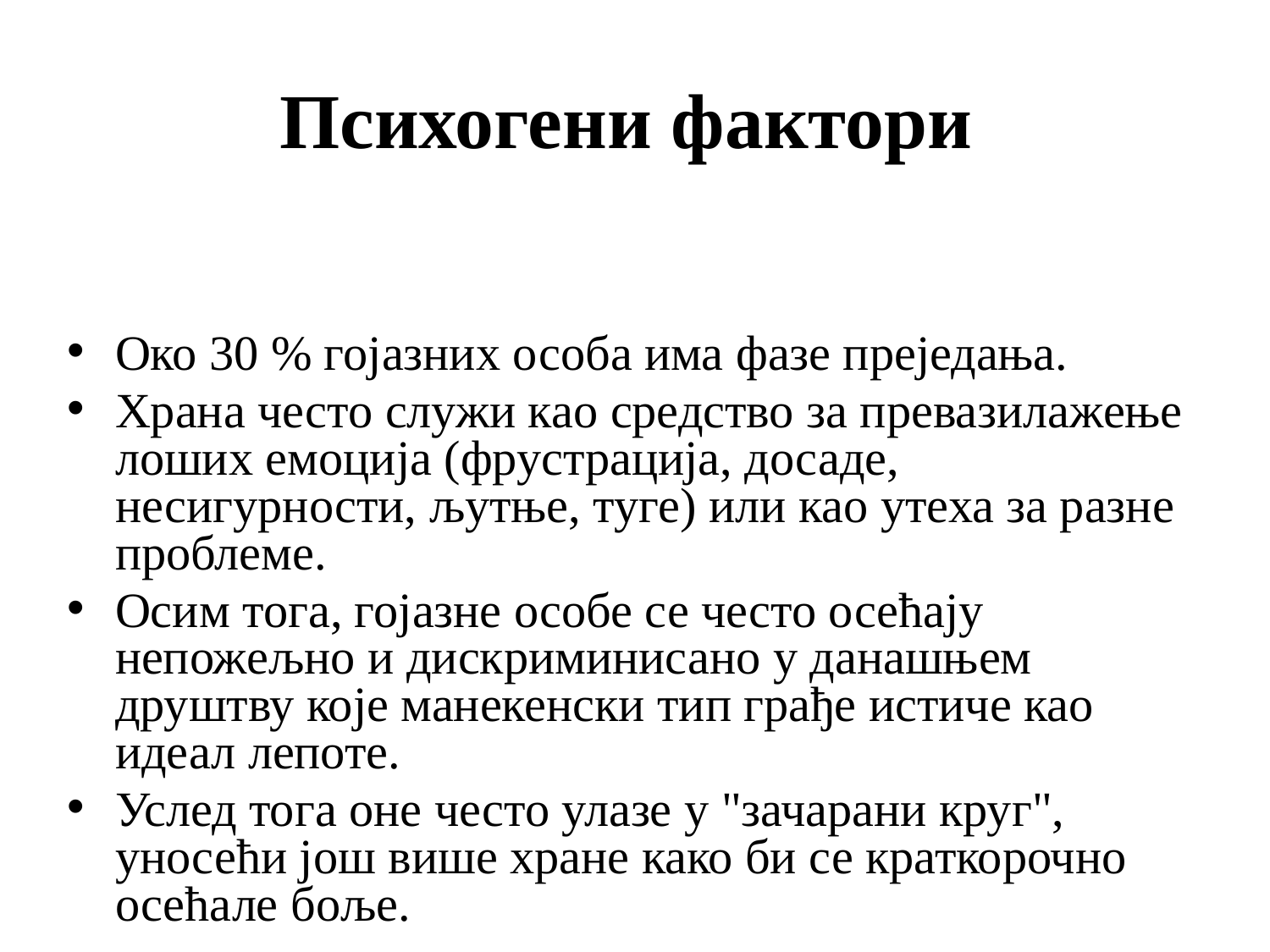

Психогени фактори
Око 30 % гојазних особа има фазе преједања.
Храна често служи као средство за превазилажење лоших емоција (фрустрација, досаде, несигурности, љутње, туге) или као утеха за разне проблеме.
Осим тога, гојазне особе се често осећају непожељно и дискриминисано у данашњем друштву које манекенски тип грађе истиче као идеал лепоте.
Услед тога оне често улазе у "зачарани круг", уносећи још више хране како би се краткорочно осећале боље.